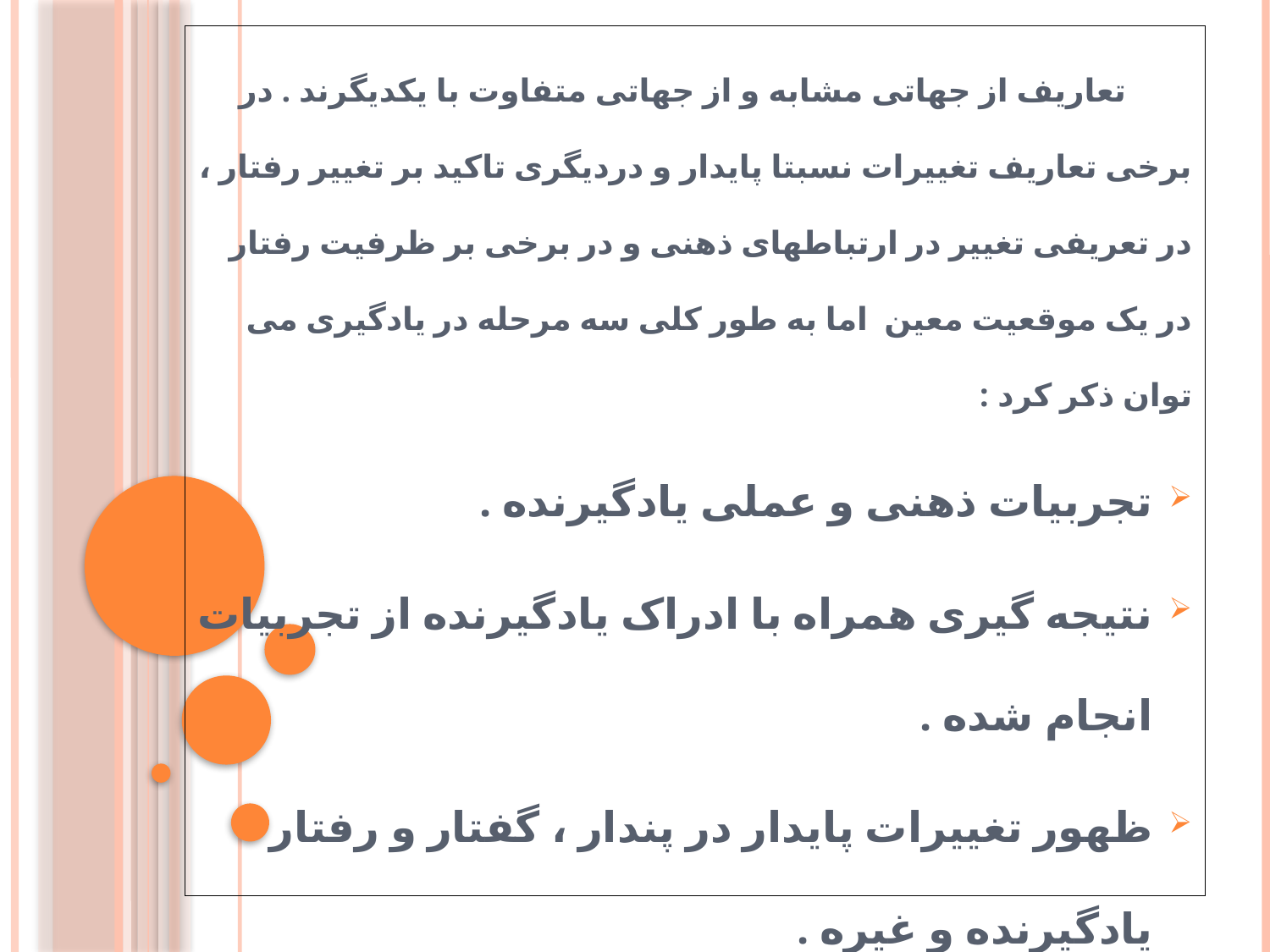

تعاریف از جهاتی مشابه و از جهاتی متفاوت با یکدیگرند . در برخی تعاریف تغییرات نسبتا پایدار و دردیگری تاکید بر تغییر رفتار ، در تعریفی تغییر در ارتباطهای ذهنی و در برخی بر ظرفیت رفتار در یک موقعیت معین  اما به طور کلی سه مرحله در یادگیری می توان ذکر کرد :
تجربیات ذهنی و عملی یادگیرنده .
نتیجه گیری همراه با ادراک یادگیرنده از تجربیات انجام شده .
ظهور تغییرات پایدار در پندار ، گفتار و رفتار یادگیرنده و غیره .
#